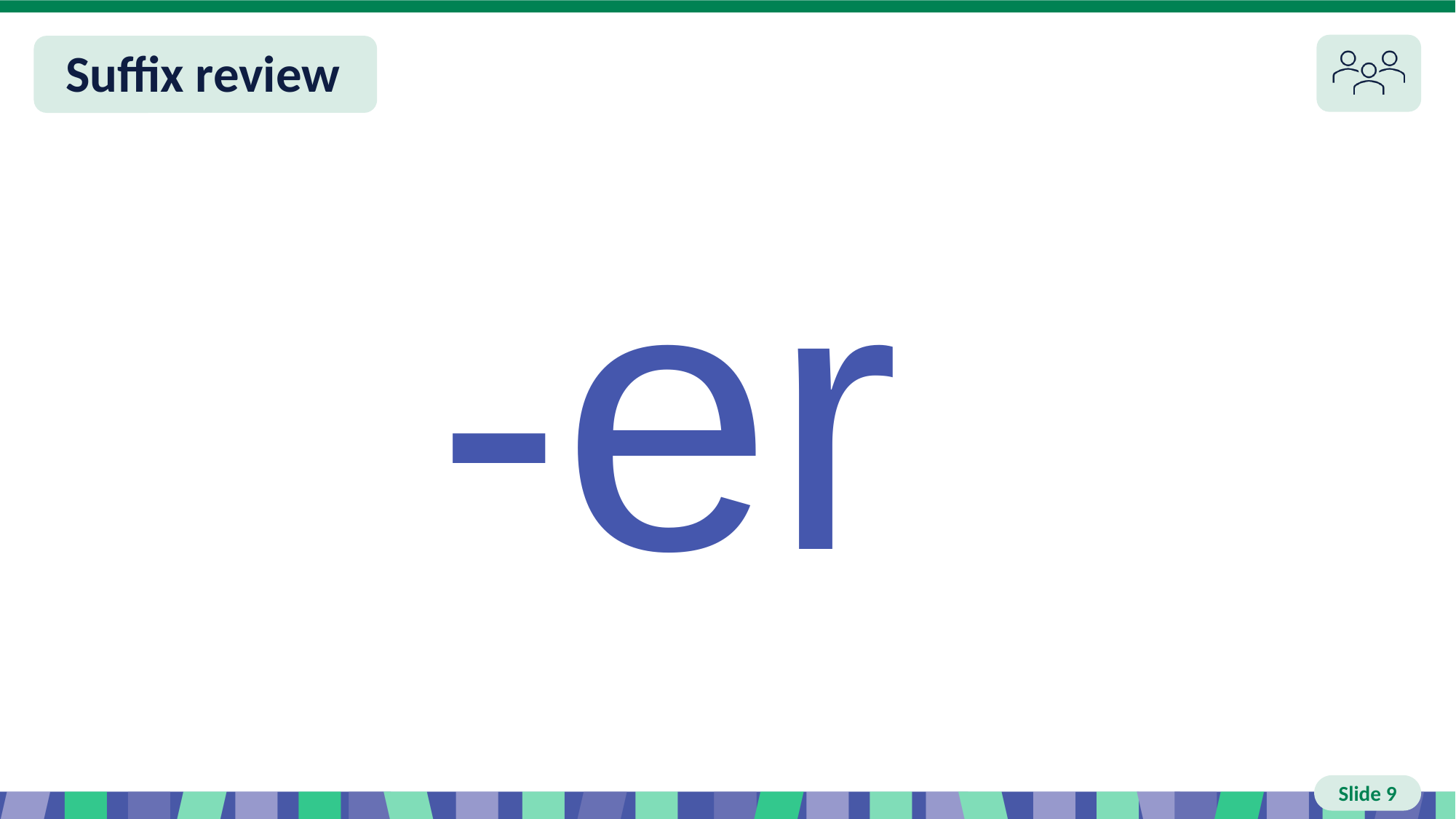

# Slide 9 Review You do
-er